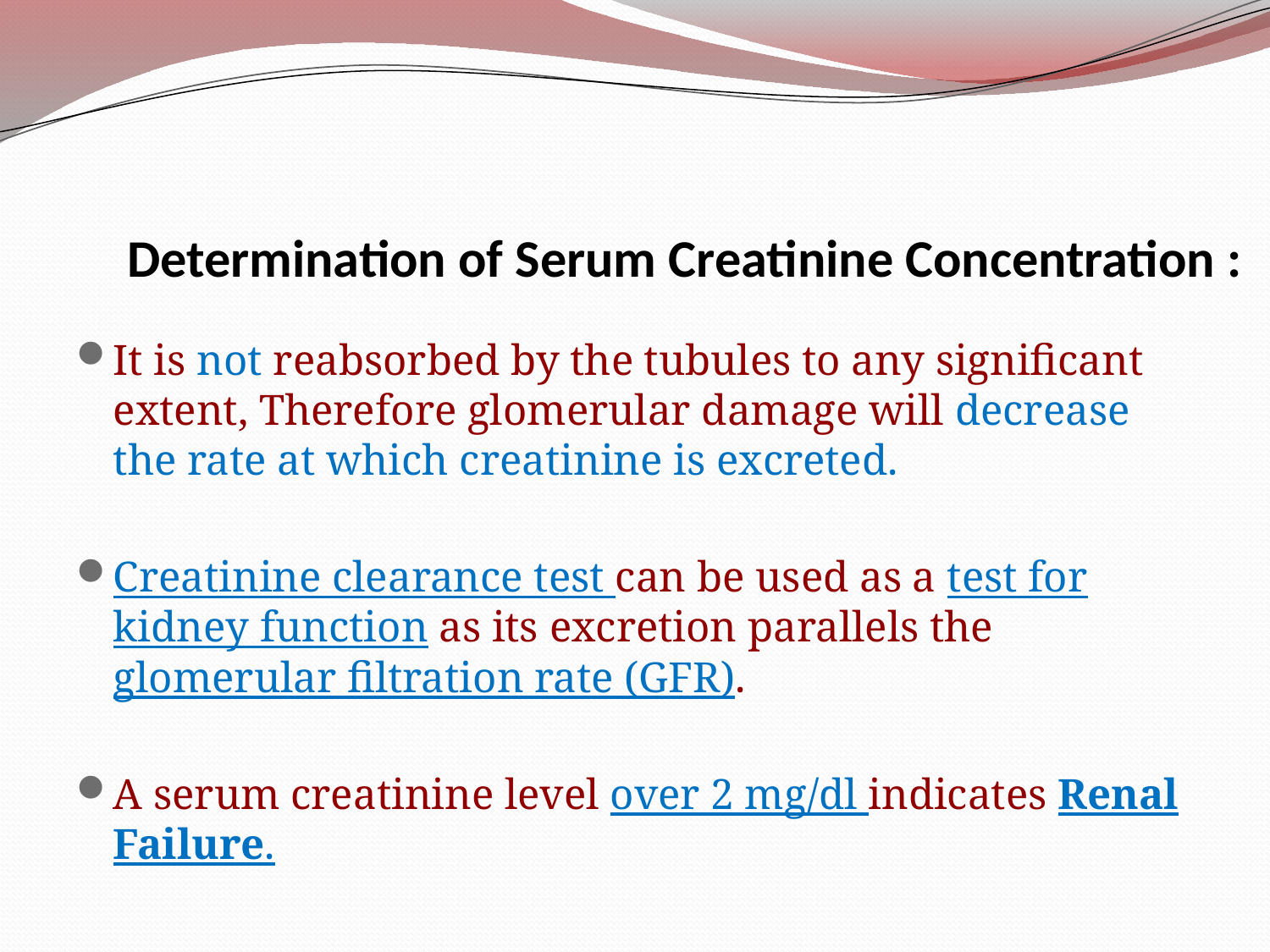

# Determination of Serum Creatinine Concentration :

It is not reabsorbed by the tubules to any significant extent, Therefore glomerular damage will decrease the rate at which creatinine is excreted.

Creatinine clearance test can be used as a test for kidney function as its excretion parallels the glomerular filtration rate (GFR).

A serum creatinine level over 2 mg/dl indicates Renal Failure.